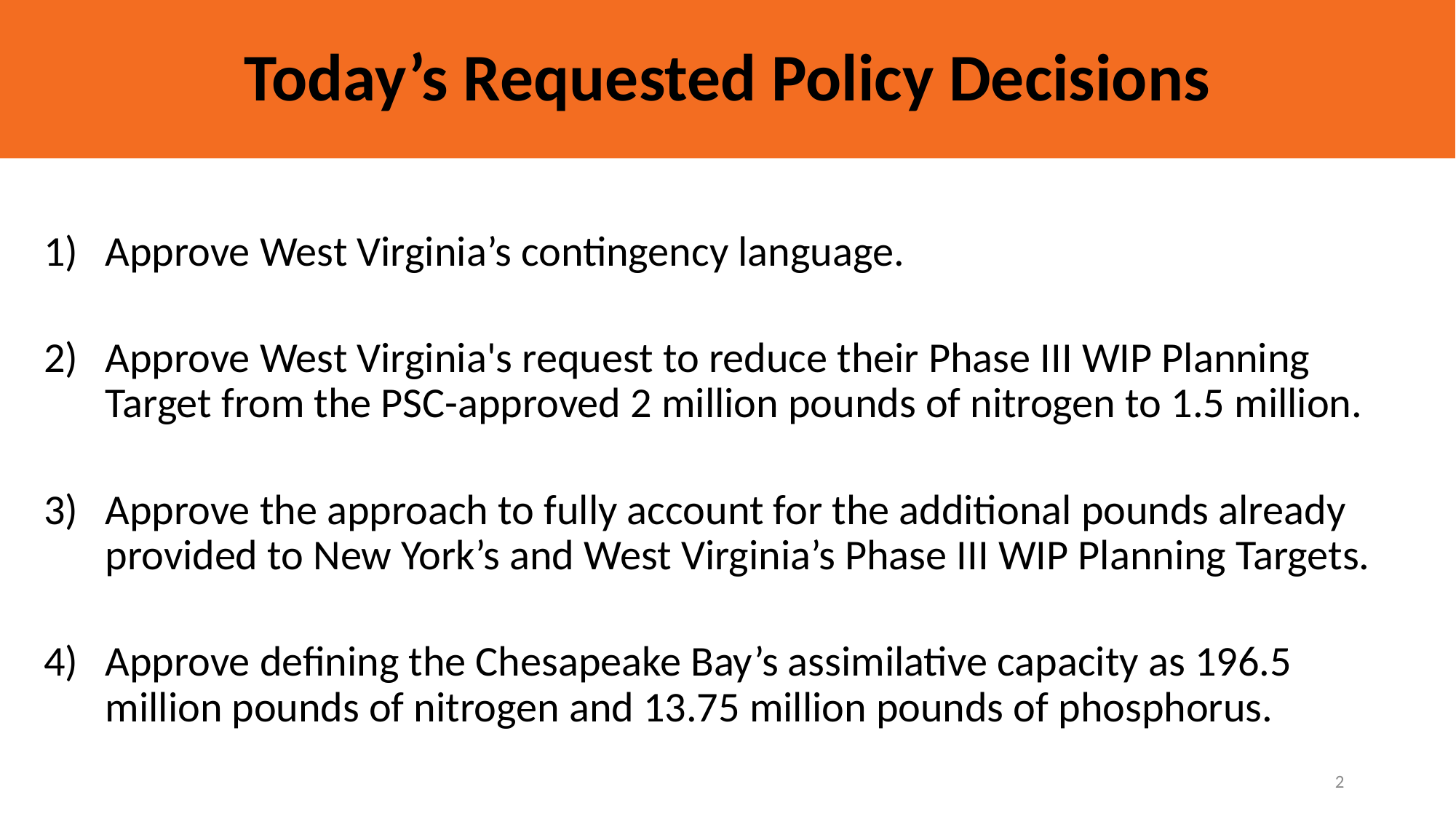

# Today’s Requested Policy Decisions
Approve West Virginia’s contingency language.
Approve West Virginia's request to reduce their Phase III WIP Planning Target from the PSC-approved 2 million pounds of nitrogen to 1.5 million.
Approve the approach to fully account for the additional pounds already provided to New York’s and West Virginia’s Phase III WIP Planning Targets.
Approve defining the Chesapeake Bay’s assimilative capacity as 196.5 million pounds of nitrogen and 13.75 million pounds of phosphorus.

2